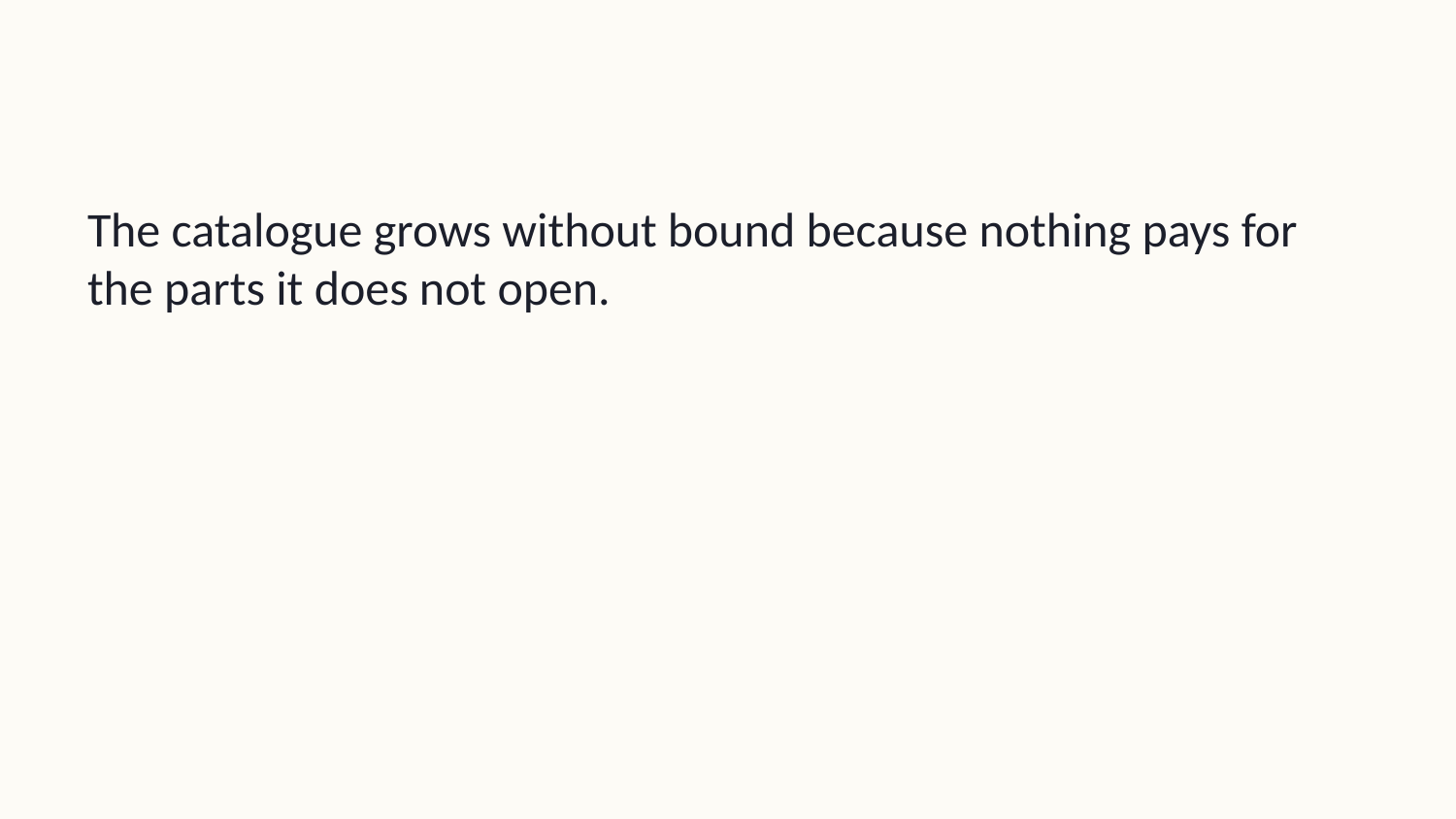

The catalogue grows without bound because nothing pays for the parts it does not open.